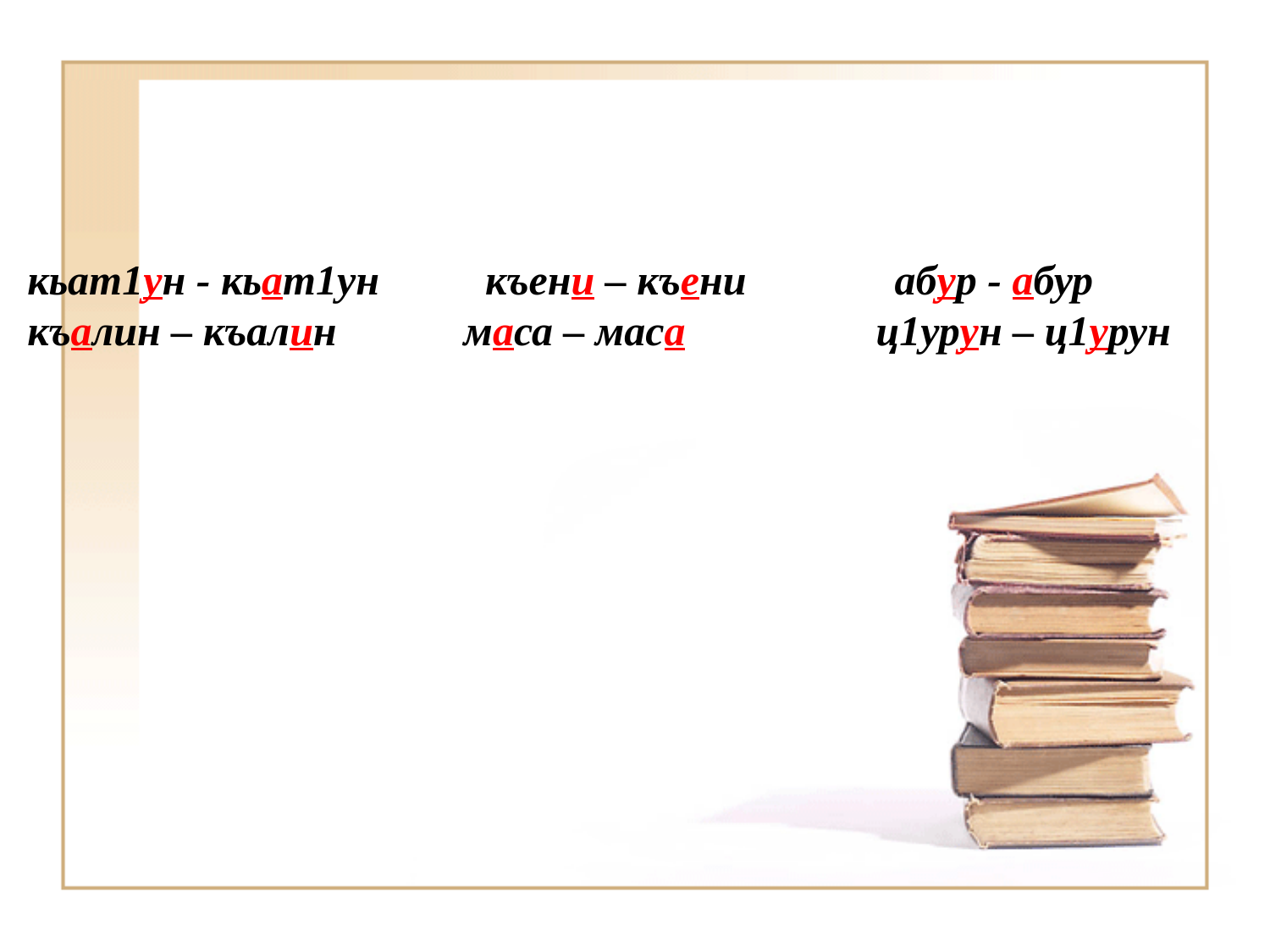

кьат1ун - кьат1ун          къени – къени              абур - абур
къалин – къалин            маса – маса                  ц1урун – ц1урун